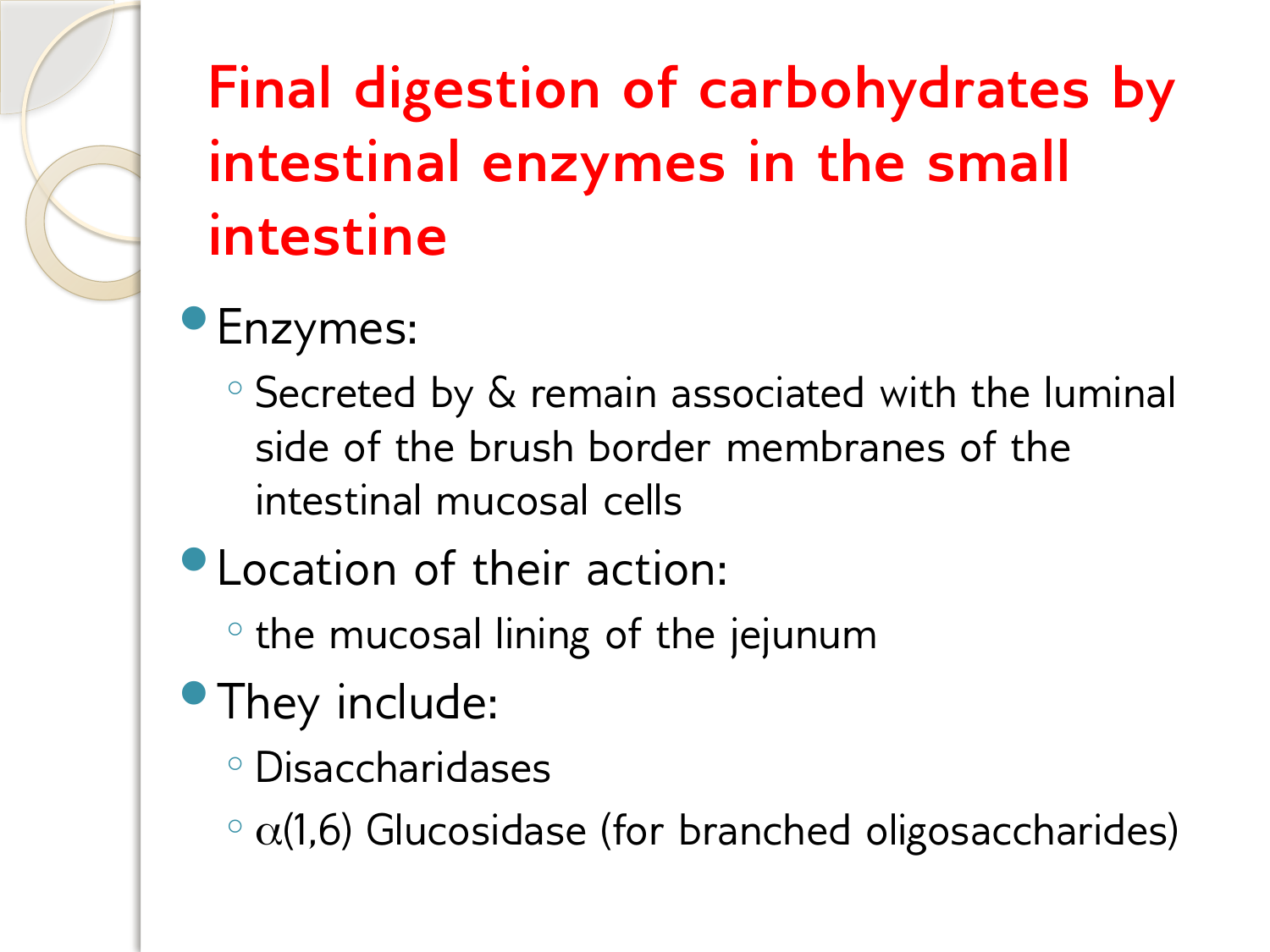

# Final digestion of carbohydrates by intestinal enzymes in the small intestine
Enzymes:
Secreted by & remain associated with the luminal side of the brush border membranes of the intestinal mucosal cells
Location of their action:
the mucosal lining of the jejunum
They include:
Disaccharidases
α(1,6) Glucosidase (for branched oligosaccharides)